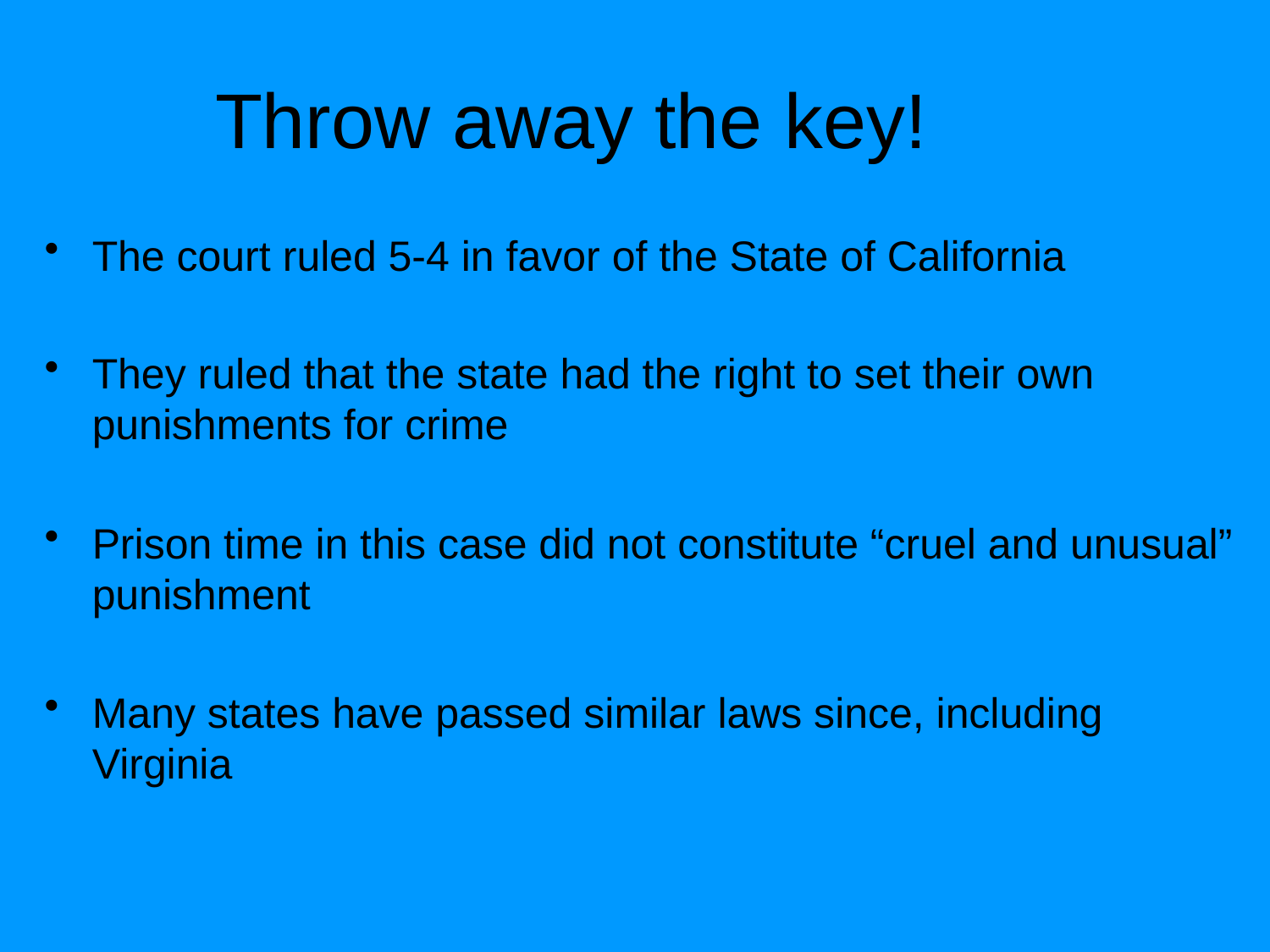

Throw away the key!
The court ruled 5-4 in favor of the State of California

They ruled that the state had the right to set their own punishments for crime

Prison time in this case did not constitute “cruel and unusual” punishment

Many states have passed similar laws since, including Virginia